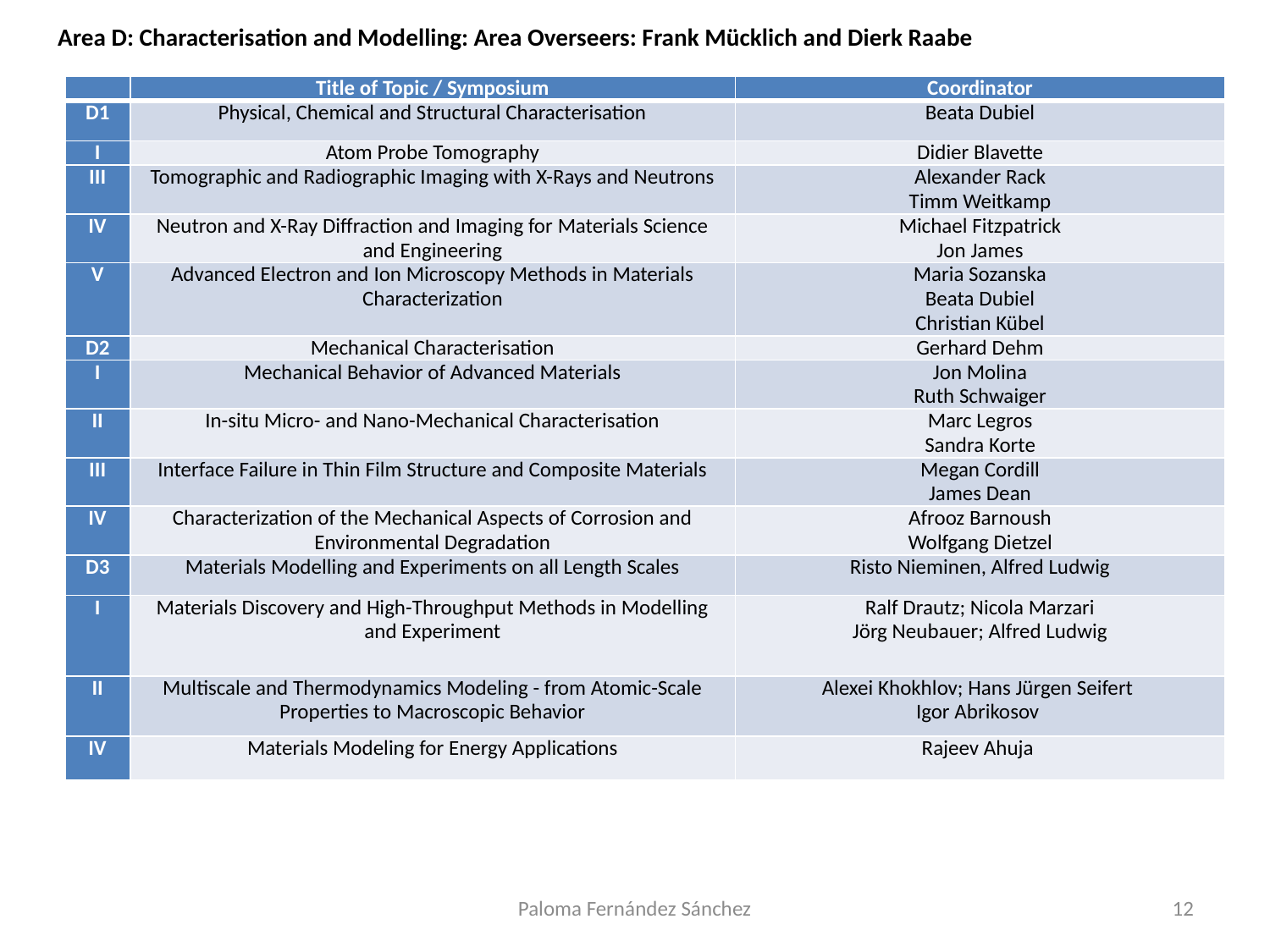

Area D: Characterisation and Modelling: Area Overseers: Frank Mücklich and Dierk Raabe
|  | Title of Topic / Symposium | Coordinator |
| --- | --- | --- |
| D1 | Physical, Chemical and Structural Characterisation | Beata Dubiel |
| I | Atom Probe Tomography | Didier Blavette |
| III | Tomographic and Radiographic Imaging with X-Rays and Neutrons | Alexander Rack Timm Weitkamp |
| IV | Neutron and X-Ray Diffraction and Imaging for Materials Science and Engineering | Michael Fitzpatrick Jon James |
| V | Advanced Electron and Ion Microscopy Methods in Materials Characterization | Maria Sozanska Beata Dubiel Christian Kübel |
| D2 | Mechanical Characterisation | Gerhard Dehm |
| I | Mechanical Behavior of Advanced Materials | Jon Molina Ruth Schwaiger |
| II | In-situ Micro- and Nano-Mechanical Characterisation | Marc Legros Sandra Korte |
| III | Interface Failure in Thin Film Structure and Composite Materials | Megan Cordill James Dean |
| IV | Characterization of the Mechanical Aspects of Corrosion and Environmental Degradation | Afrooz Barnoush Wolfgang Dietzel |
| D3 | Materials Modelling and Experiments on all Length Scales | Risto Nieminen, Alfred Ludwig |
| I | Materials Discovery and High-Throughput Methods in Modelling and Experiment | Ralf Drautz; Nicola Marzari Jörg Neubauer; Alfred Ludwig |
| II | Multiscale and Thermodynamics Modeling - from Atomic-Scale Properties to Macroscopic Behavior | Alexei Khokhlov; Hans Jürgen Seifert Igor Abrikosov |
| IV | Materials Modeling for Energy Applications | Rajeev Ahuja |
Paloma Fernández Sánchez
12